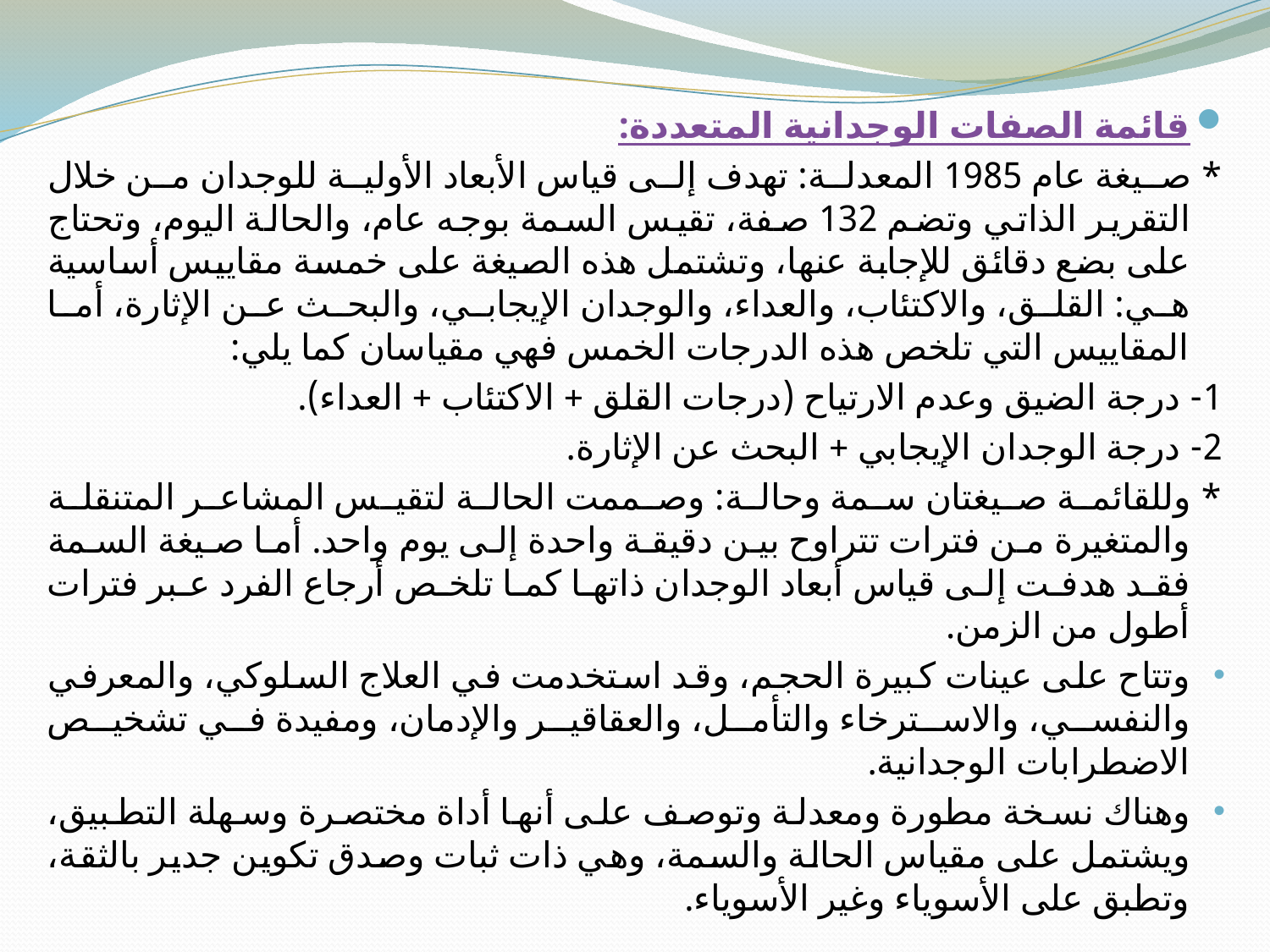

قائمة الصفات الوجدانية المتعددة:
* صيغة عام 1985 المعدلة: تهدف إلى قياس الأبعاد الأولية للوجدان من خلال التقرير الذاتي وتضم 132 صفة، تقيس السمة بوجه عام، والحالة اليوم، وتحتاج على بضع دقائق للإجابة عنها، وتشتمل هذه الصيغة على خمسة مقاييس أساسية هي: القلق، والاكتئاب، والعداء، والوجدان الإيجابي، والبحث عن الإثارة، أما المقاييس التي تلخص هذه الدرجات الخمس فهي مقياسان كما يلي:
1- درجة الضيق وعدم الارتياح (درجات القلق + الاكتئاب + العداء).
2- درجة الوجدان الإيجابي + البحث عن الإثارة.
* وللقائمة صيغتان سمة وحالة: وصممت الحالة لتقيس المشاعر المتنقلة والمتغيرة من فترات تتراوح بين دقيقة واحدة إلى يوم واحد. أما صيغة السمة فقد هدفت إلى قياس أبعاد الوجدان ذاتها كما تلخص أرجاع الفرد عبر فترات أطول من الزمن.
وتتاح على عينات كبيرة الحجم، وقد استخدمت في العلاج السلوكي، والمعرفي والنفسي، والاسترخاء والتأمل، والعقاقير والإدمان، ومفيدة في تشخيص الاضطرابات الوجدانية.
وهناك نسخة مطورة ومعدلة وتوصف على أنها أداة مختصرة وسهلة التطبيق، ويشتمل على مقياس الحالة والسمة، وهي ذات ثبات وصدق تكوين جدير بالثقة، وتطبق على الأسوياء وغير الأسوياء.